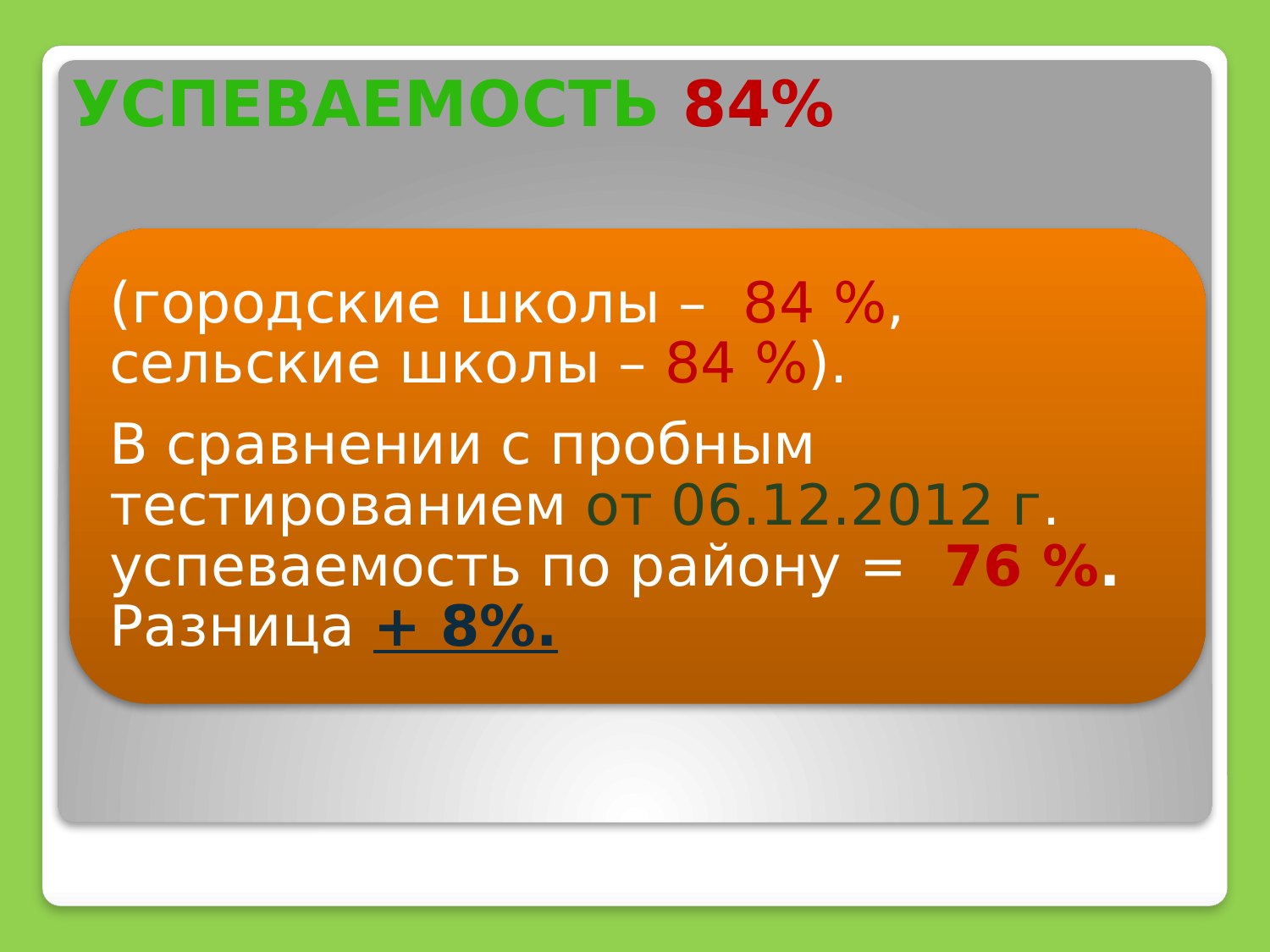

# Успеваемость 84%
(городские школы –  84 %, сельские школы – 84 %).
В сравнении с пробным тестированием от 06.12.2012 г. успеваемость по району =  76 %. Разница + 8%.